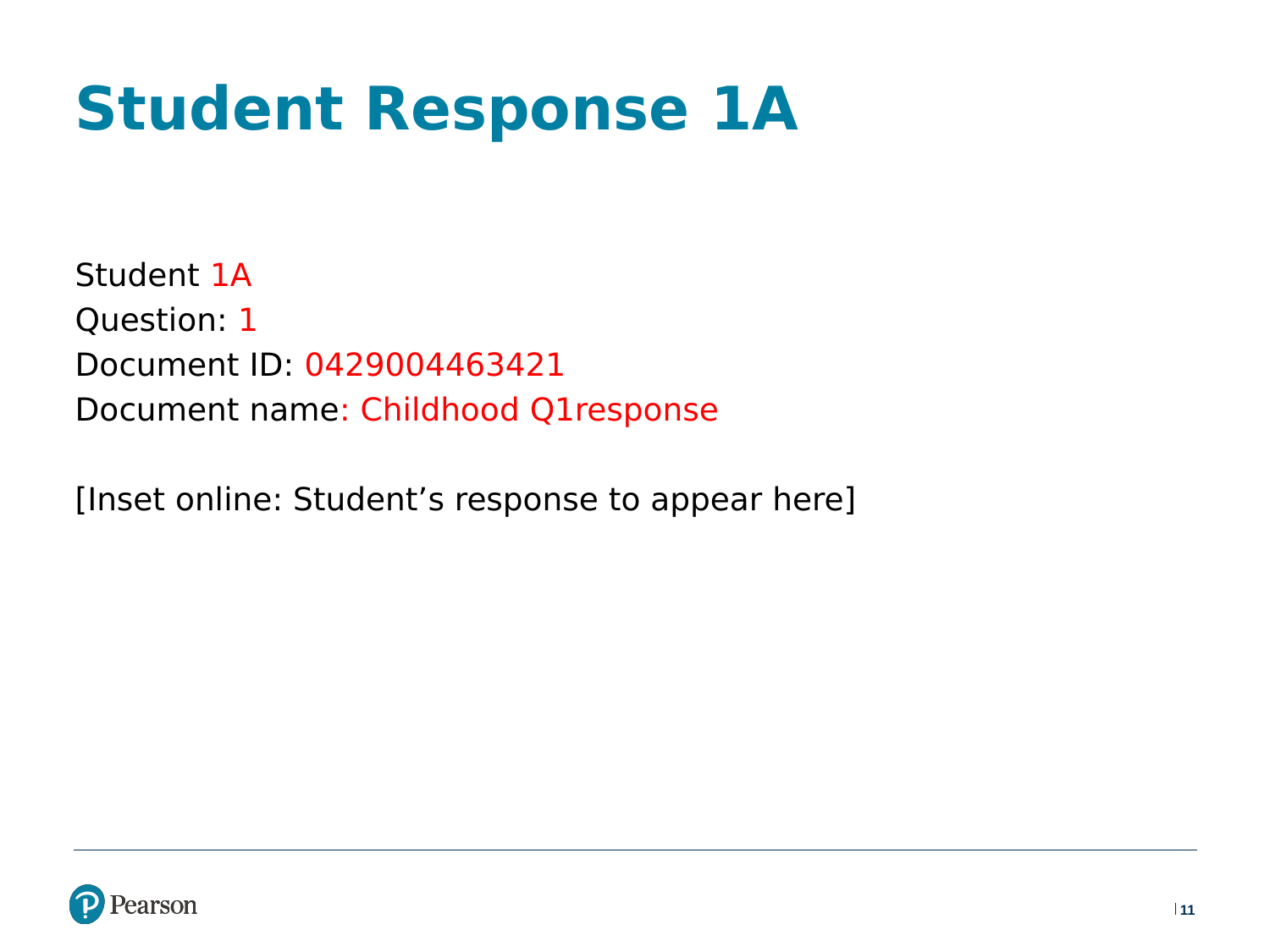

# Student Response 1A
Student 1A
Question: 1
Document ID: 0429004463421
Document name: Childhood Q1response

[Inset online: Student’s response to appear here]

11